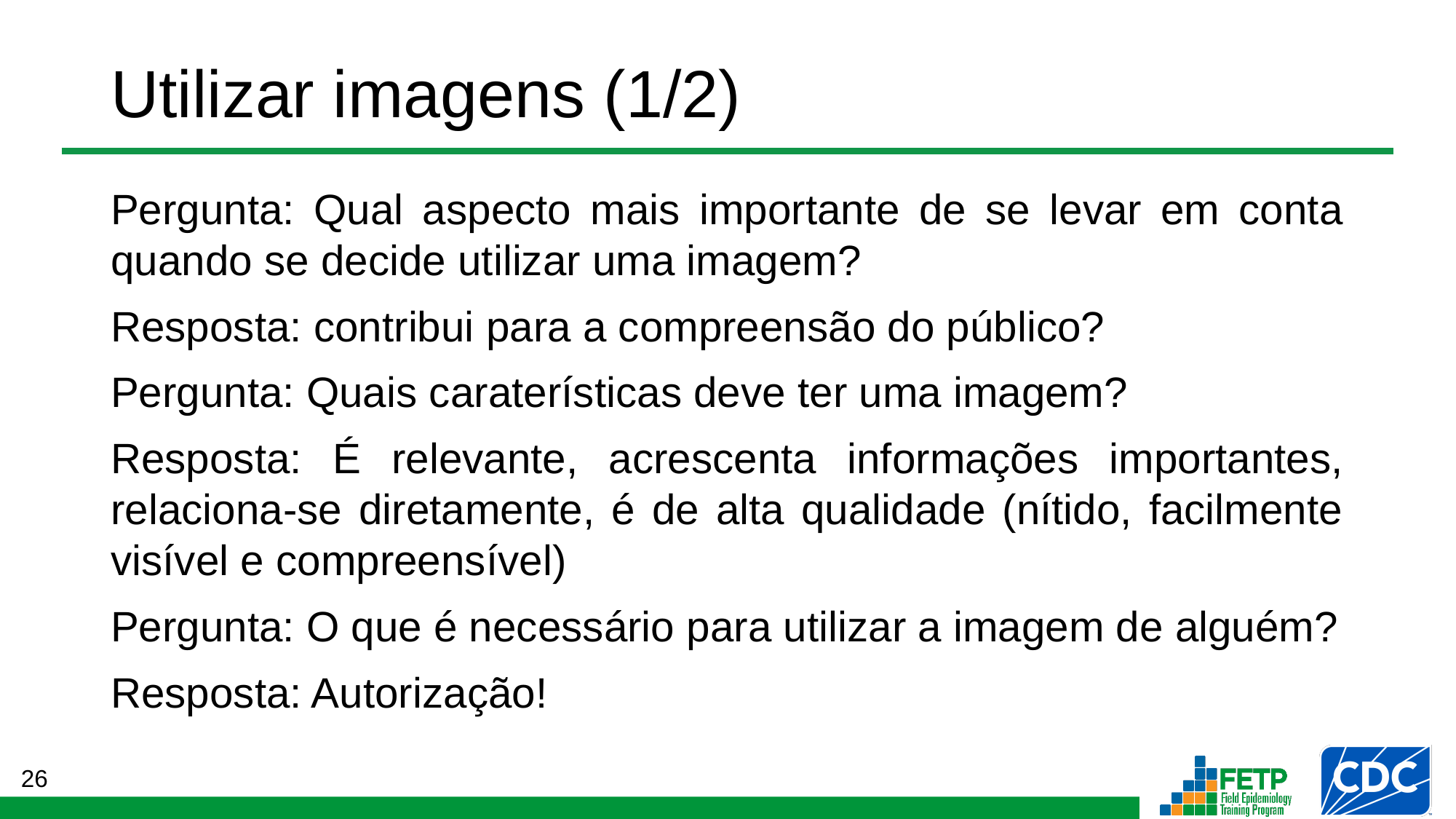

# Utilizar imagens (1/2)
Pergunta: Qual aspecto mais importante de se levar em conta quando se decide utilizar uma imagem?
Resposta: contribui para a compreensão do público?
Pergunta: Quais caraterísticas deve ter uma imagem?
Resposta: É relevante, acrescenta informações importantes, relaciona-se diretamente, é de alta qualidade (nítido, facilmente visível e compreensível)
Pergunta: O que é necessário para utilizar a imagem de alguém?
Resposta: Autorização!